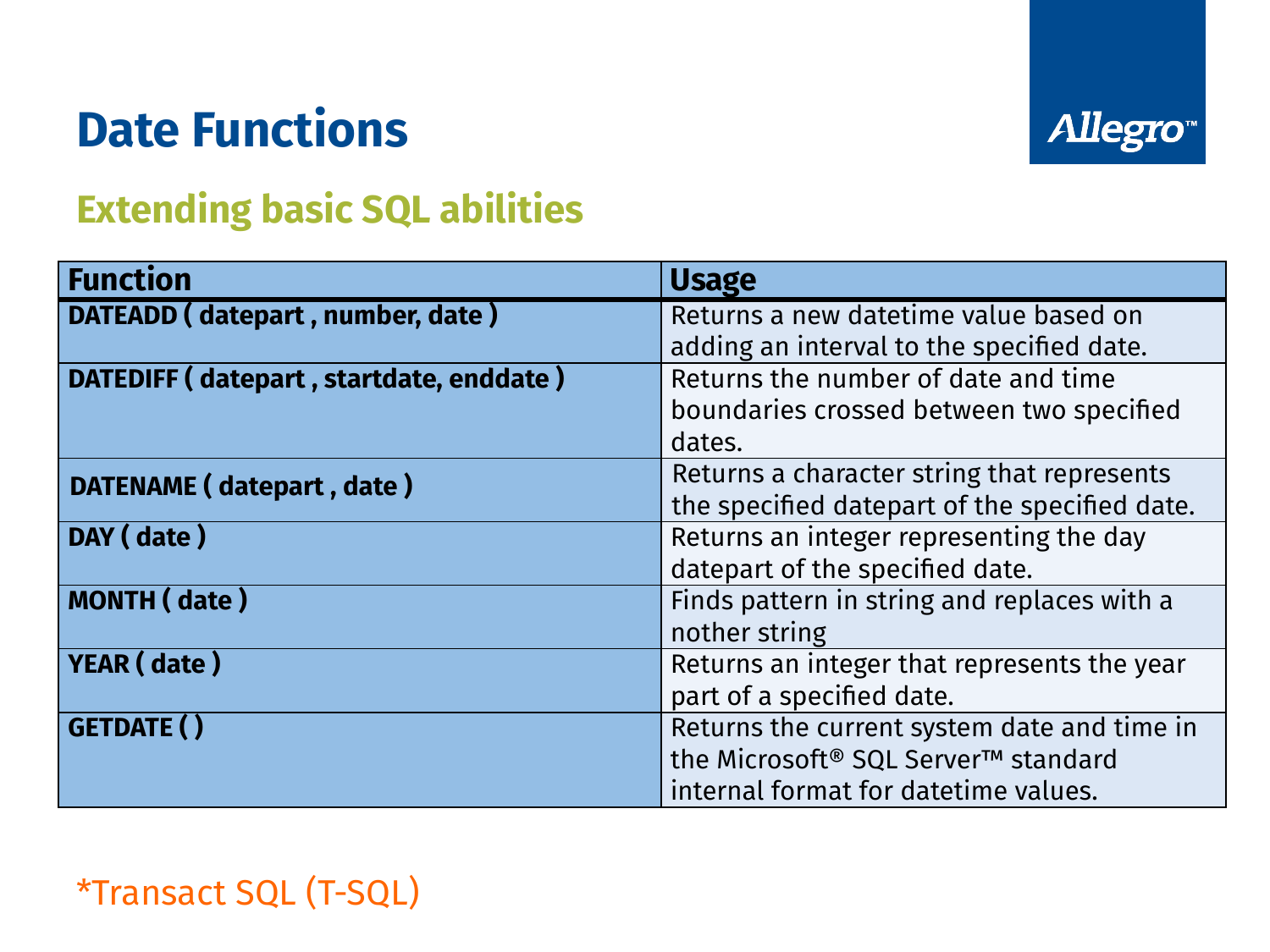

# Date Functions
Extending basic SQL abilities
| Function | Usage |
| --- | --- |
| DATEADD ( datepart , number, date ) | Returns a new datetime value based on adding an interval to the specified date. |
| DATEDIFF ( datepart , startdate, enddate ) | Returns the number of date and time boundaries crossed between two specified dates. |
| DATENAME ( datepart , date ) | Returns a character string that represents the specified datepart of the specified date. |
| DAY ( date ) | Returns an integer representing the day datepart of the specified date. |
| MONTH ( date ) | Finds pattern in string and replaces with a nother string |
| YEAR ( date ) | Returns an integer that represents the year part of a specified date. |
| GETDATE ( ) | Returns the current system date and time in the Microsoft® SQL Server™ standard internal format for datetime values. |
*Transact SQL (T-SQL)